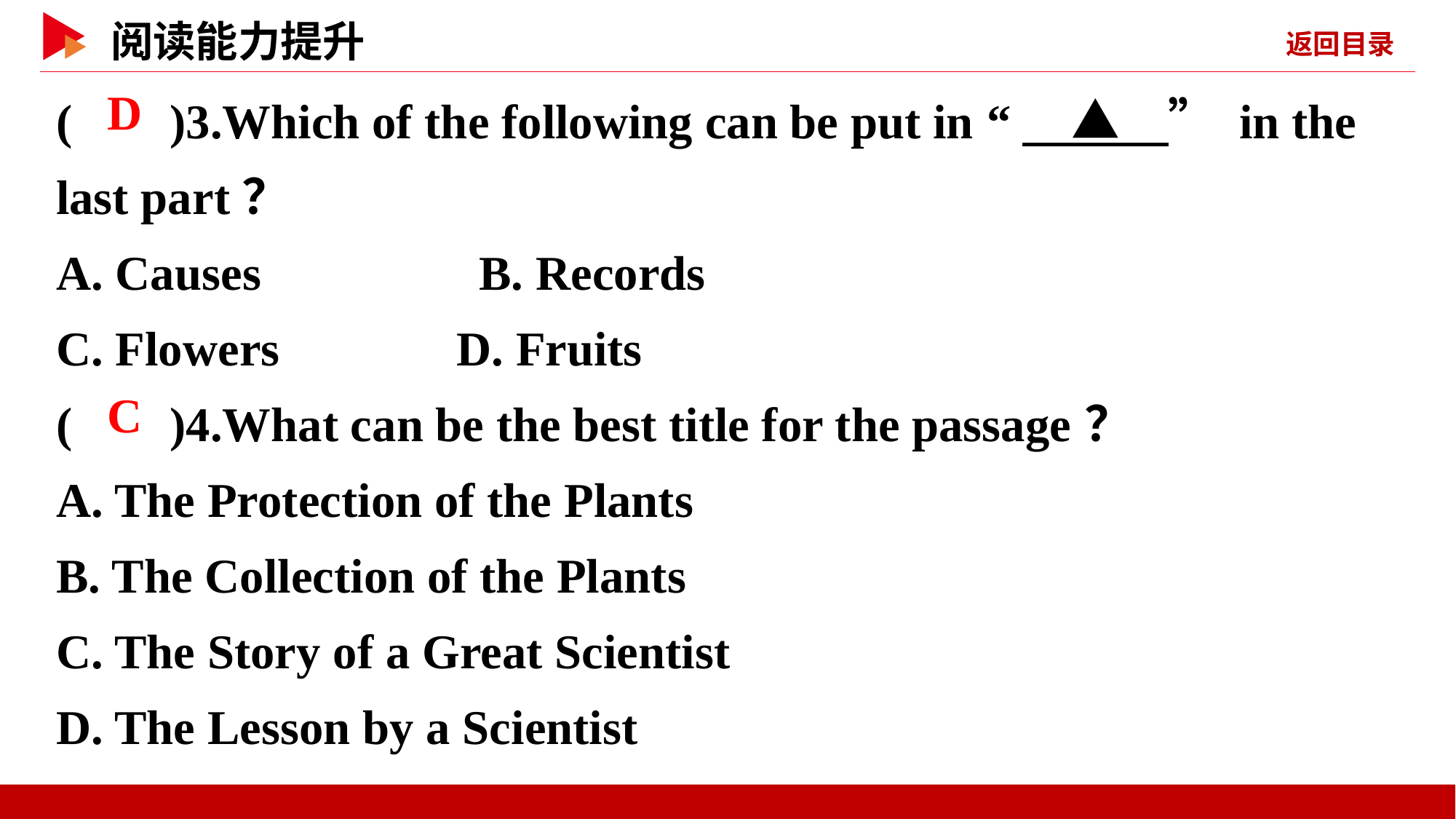

(        )3.Which of the following can be put in “　▲　” in the last part？
A. Causes　　　　B. Records
C. Flowers	      D. Fruits
(        )4.What can be the best title for the passage？
A. The Protection of the Plants
B. The Collection of the Plants
C. The Story of a Great Scientist
D. The Lesson by a Scientist
   D
   C